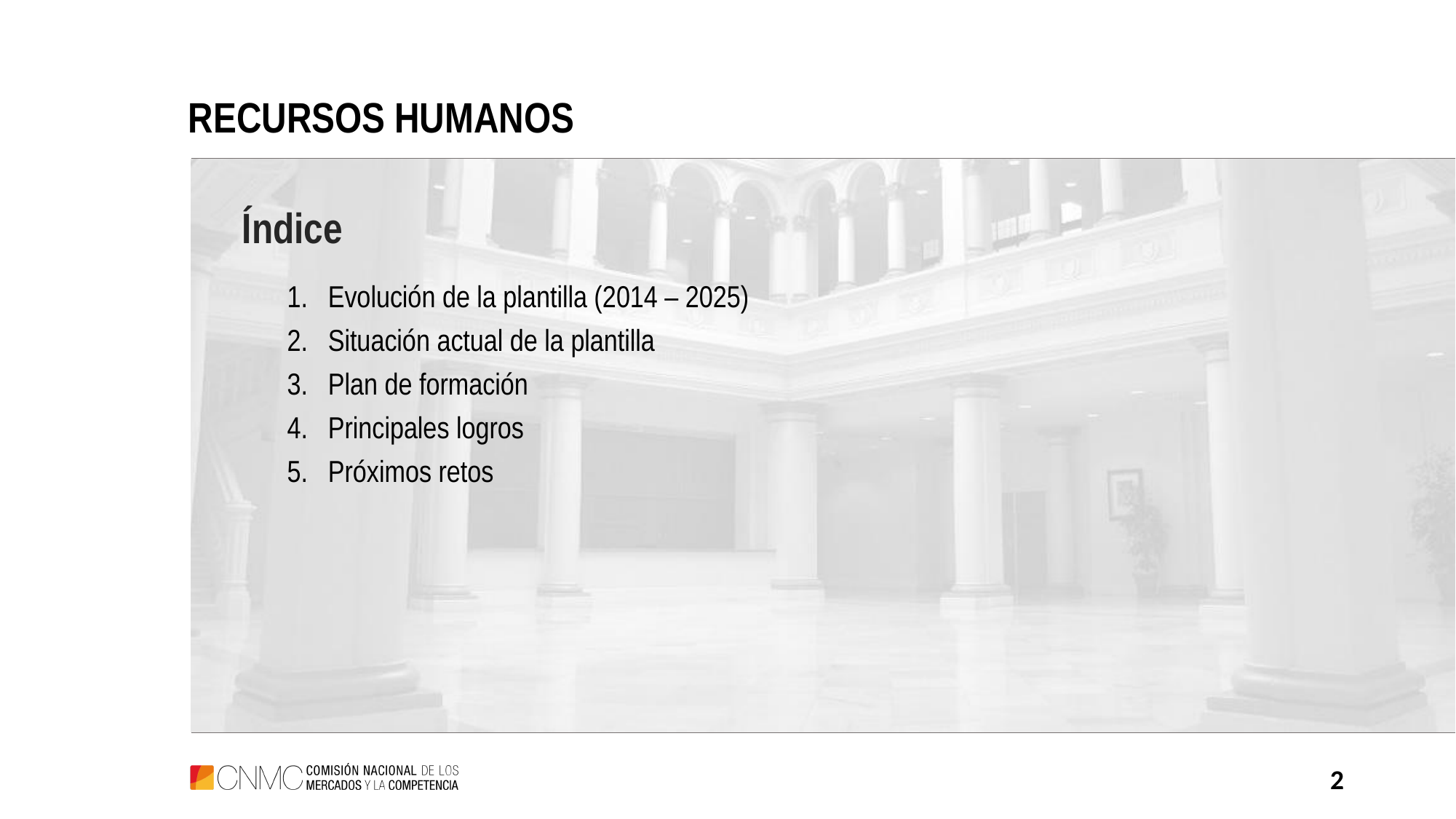

# RECURSOS HUMANOS
Índice
Evolución de la plantilla (2014 – 2025)
Situación actual de la plantilla
Plan de formación
Principales logros
Próximos retos

2